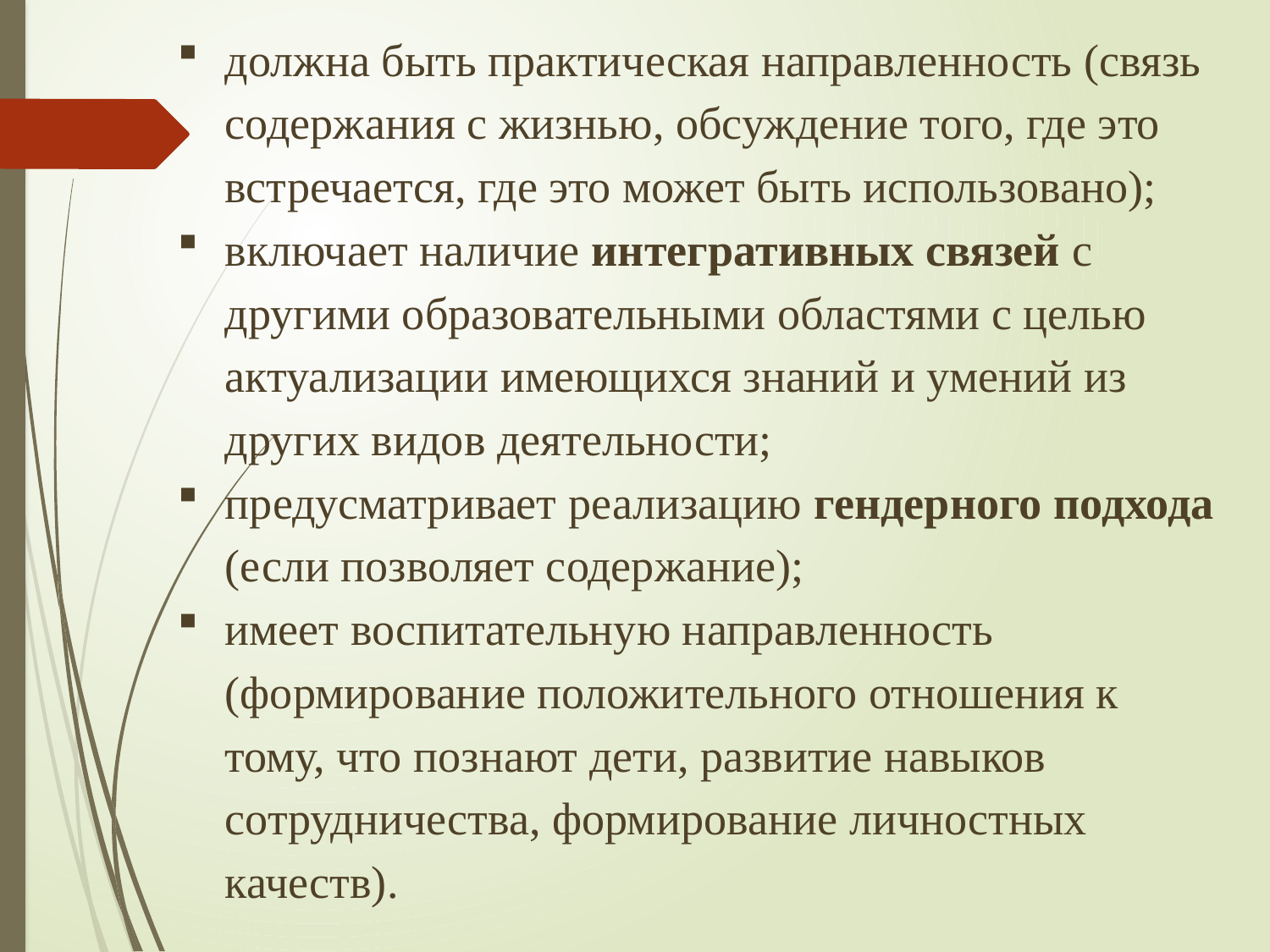

должна быть практическая направленность (связь содержания с жизнью, обсуждение того, где это встречается, где это может быть использовано);
включает наличие интегративных связей с другими образовательными областями с целью актуализации имеющихся знаний и умений из других видов деятельности;
предусматривает реализацию гендерного подхода (если позволяет содержание);
имеет воспитательную направленность (формирование положительного отношения к тому, что познают дети, развитие навыков сотрудничества, формирование личностных качеств).